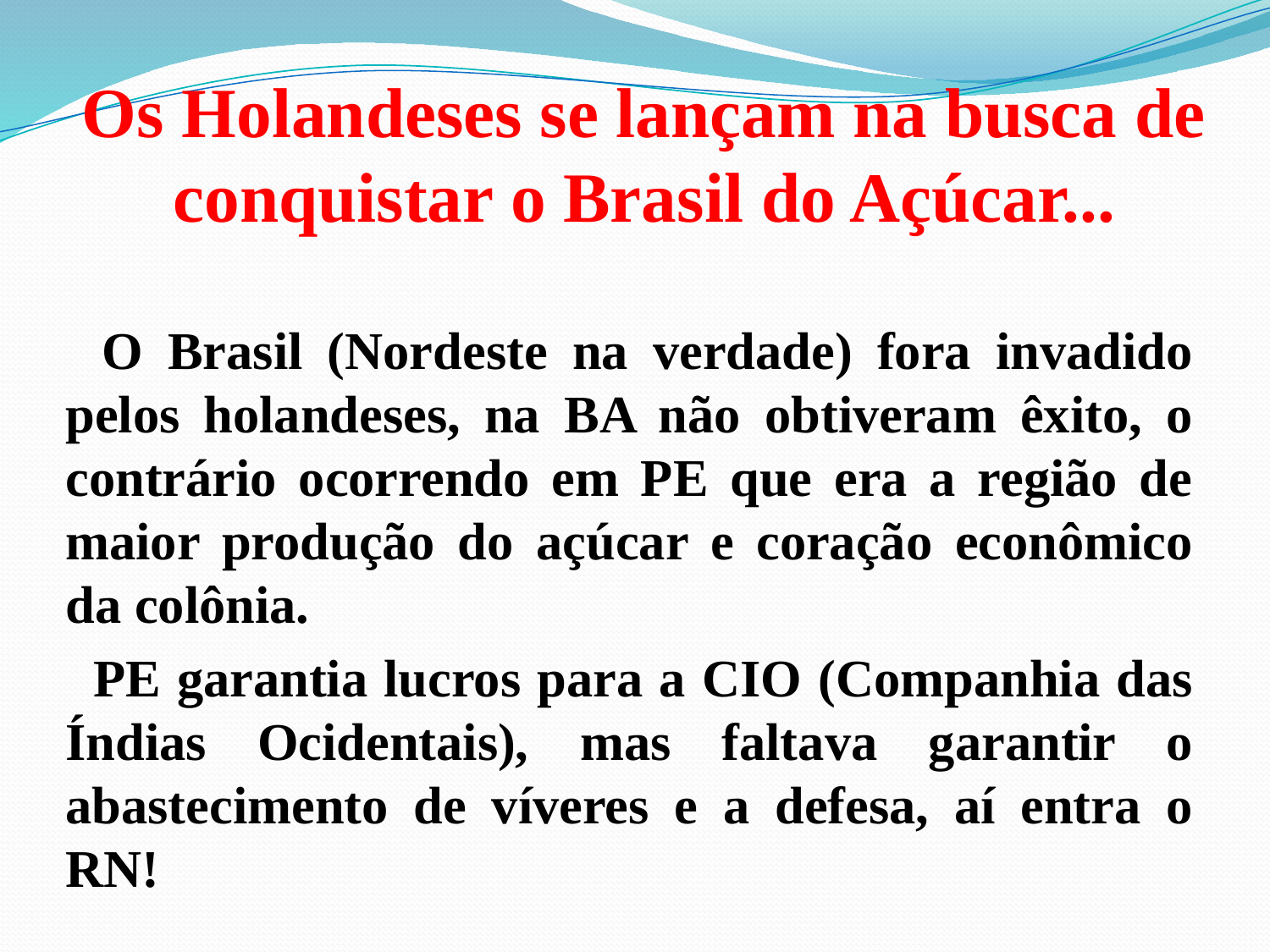

# Os Holandeses se lançam na busca de conquistar o Brasil do Açúcar...

   O Brasil (Nordeste na verdade) fora invadido pelos holandeses, na BA não obtiveram êxito, o contrário ocorrendo em PE que era a região de maior produção do açúcar e coração econômico da colônia.
    PE garantia lucros para a CIO (Companhia das Índias Ocidentais), mas faltava garantir o abastecimento de víveres e a defesa, aí entra o RN!